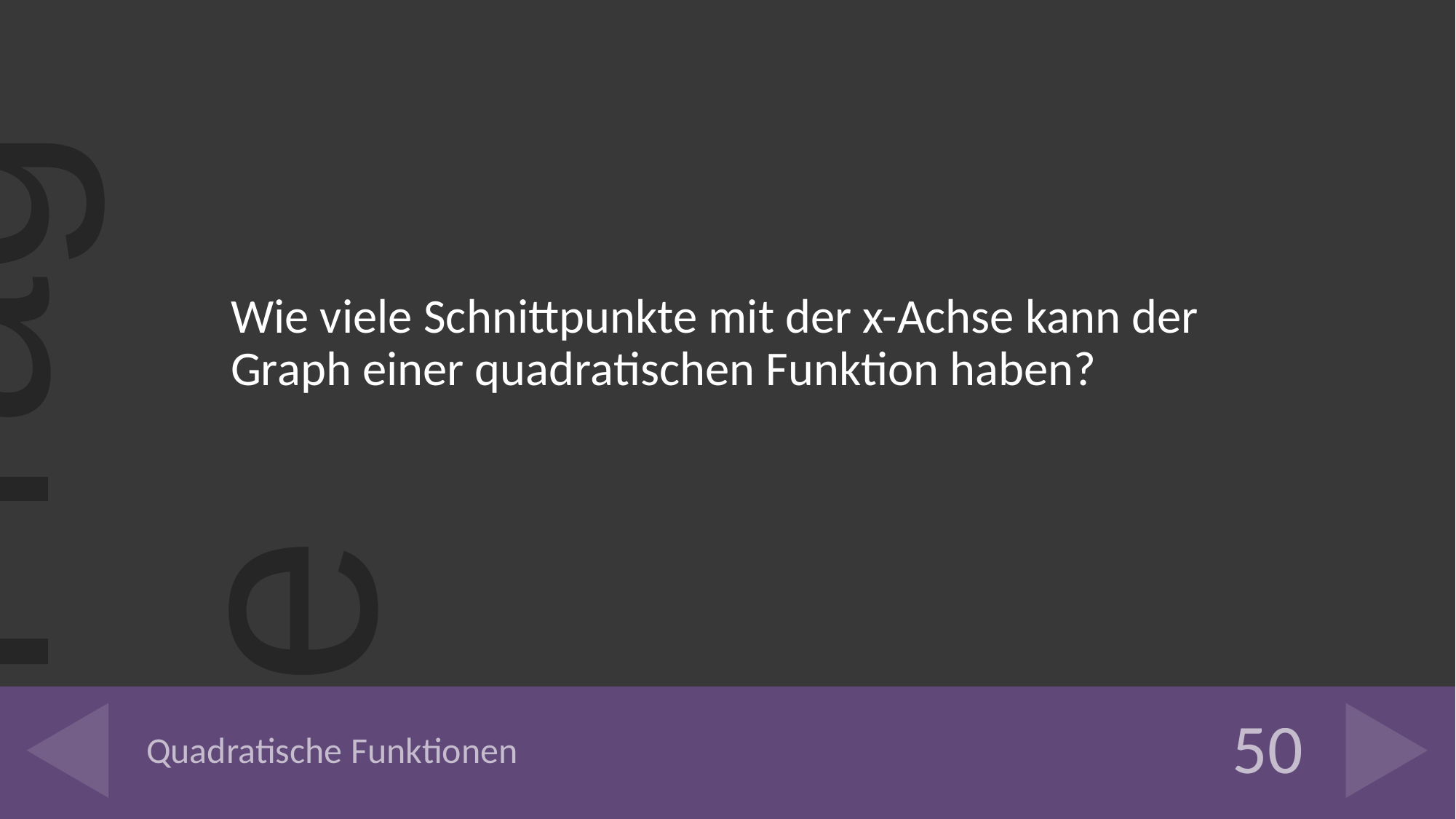

Wie viele Schnittpunkte mit der x-Achse kann der Graph einer quadratischen Funktion haben?
# Quadratische Funktionen
50